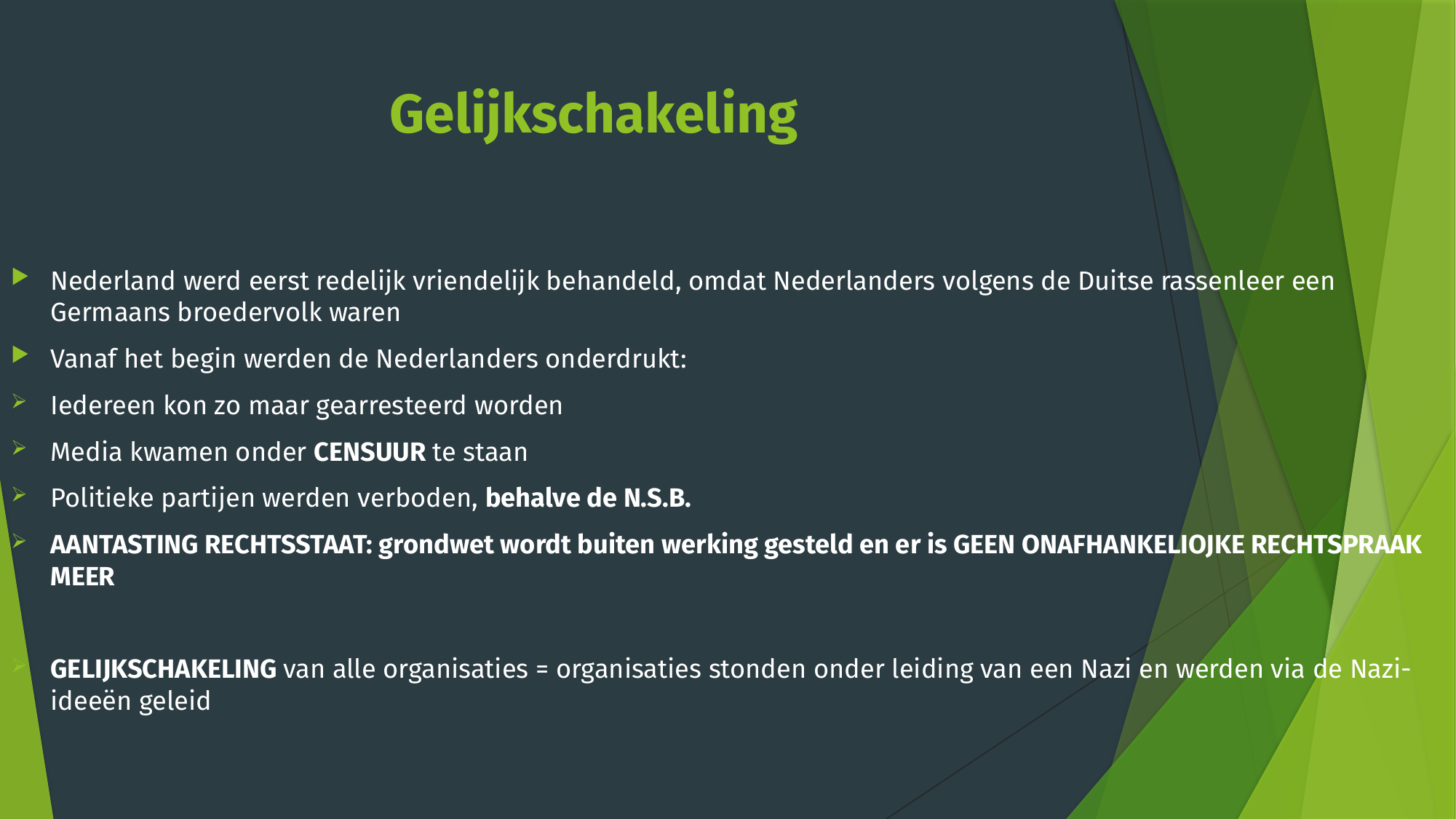

# Gelijkschakeling
Nederland werd eerst redelijk vriendelijk behandeld, omdat Nederlanders volgens de Duitse rassenleer een Germaans broedervolk waren
Vanaf het begin werden de Nederlanders onderdrukt:
Iedereen kon zo maar gearresteerd worden
Media kwamen onder CENSUUR te staan
Politieke partijen werden verboden, behalve de N.S.B.
AANTASTING RECHTSSTAAT: grondwet wordt buiten werking gesteld en er is GEEN ONAFHANKELIOJKE RECHTSPRAAK MEER

GELIJKSCHAKELING van alle organisaties = organisaties stonden onder leiding van een Nazi en werden via de Nazi-ideeën geleid